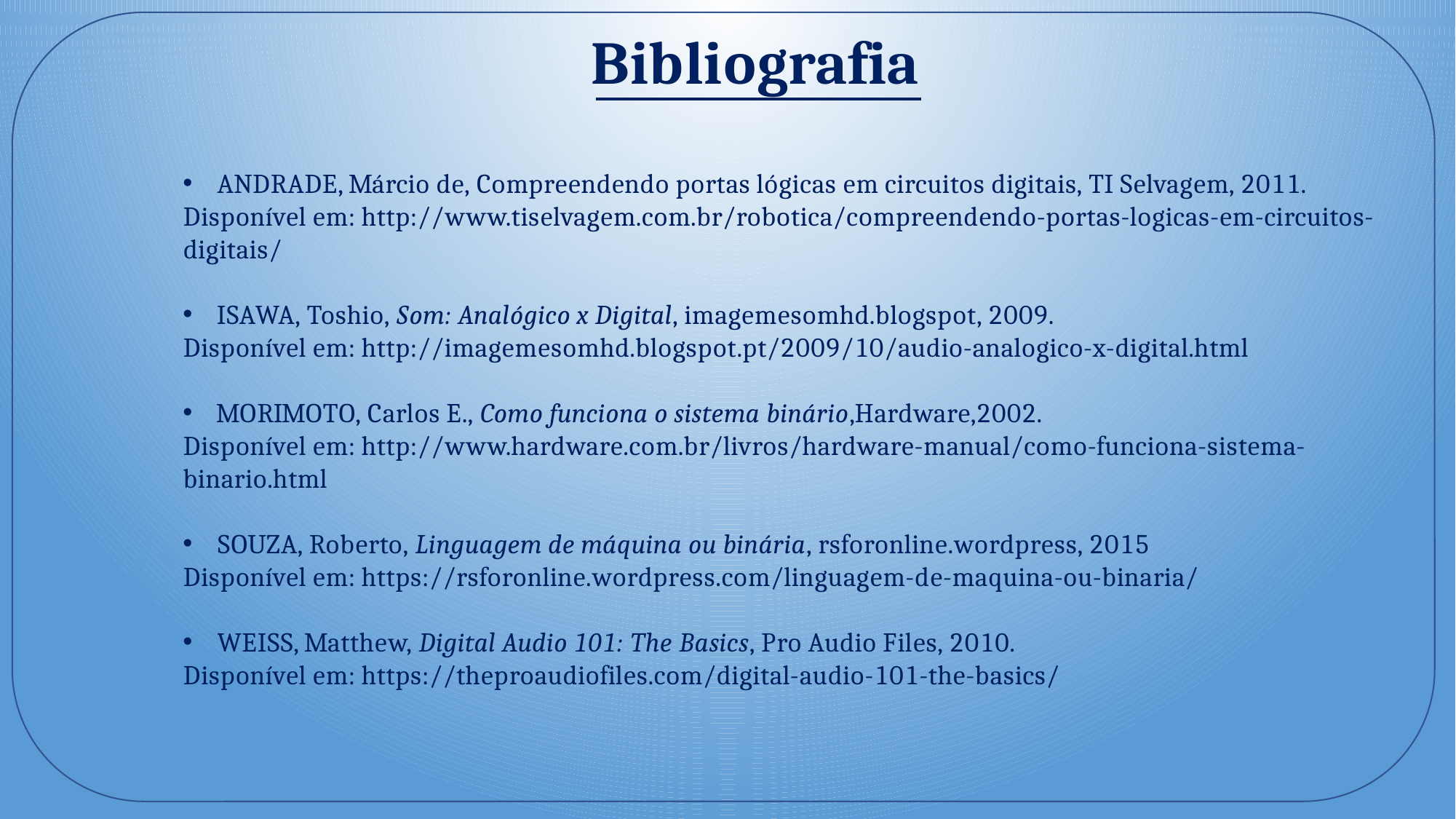

Bibliografia

ANDRADE, Márcio de, Compreendendo portas lógicas em circuitos digitais, TI Selvagem, 2011.
Disponível em: http://www.tiselvagem.com.br/robotica/compreendendo-portas-logicas-em-circuitos-digitais/

ISAWA, Toshio, Som: Analógico x Digital, imagemesomhd.blogspot, 2009.
Disponível em: http://imagemesomhd.blogspot.pt/2009/10/audio-analogico-x-digital.html

MORIMOTO, Carlos E., Como funciona o sistema binário,Hardware,2002.
Disponível em: http://www.hardware.com.br/livros/hardware-manual/como-funciona-sistema-binario.html

SOUZA, Roberto, Linguagem de máquina ou binária, rsforonline.wordpress, 2015
Disponível em: https://rsforonline.wordpress.com/linguagem-de-maquina-ou-binaria/

WEISS, Matthew, Digital Audio 101: The Basics, Pro Audio Files, 2010.
Disponível em: https://theproaudiofiles.com/digital-audio-101-the-basics/